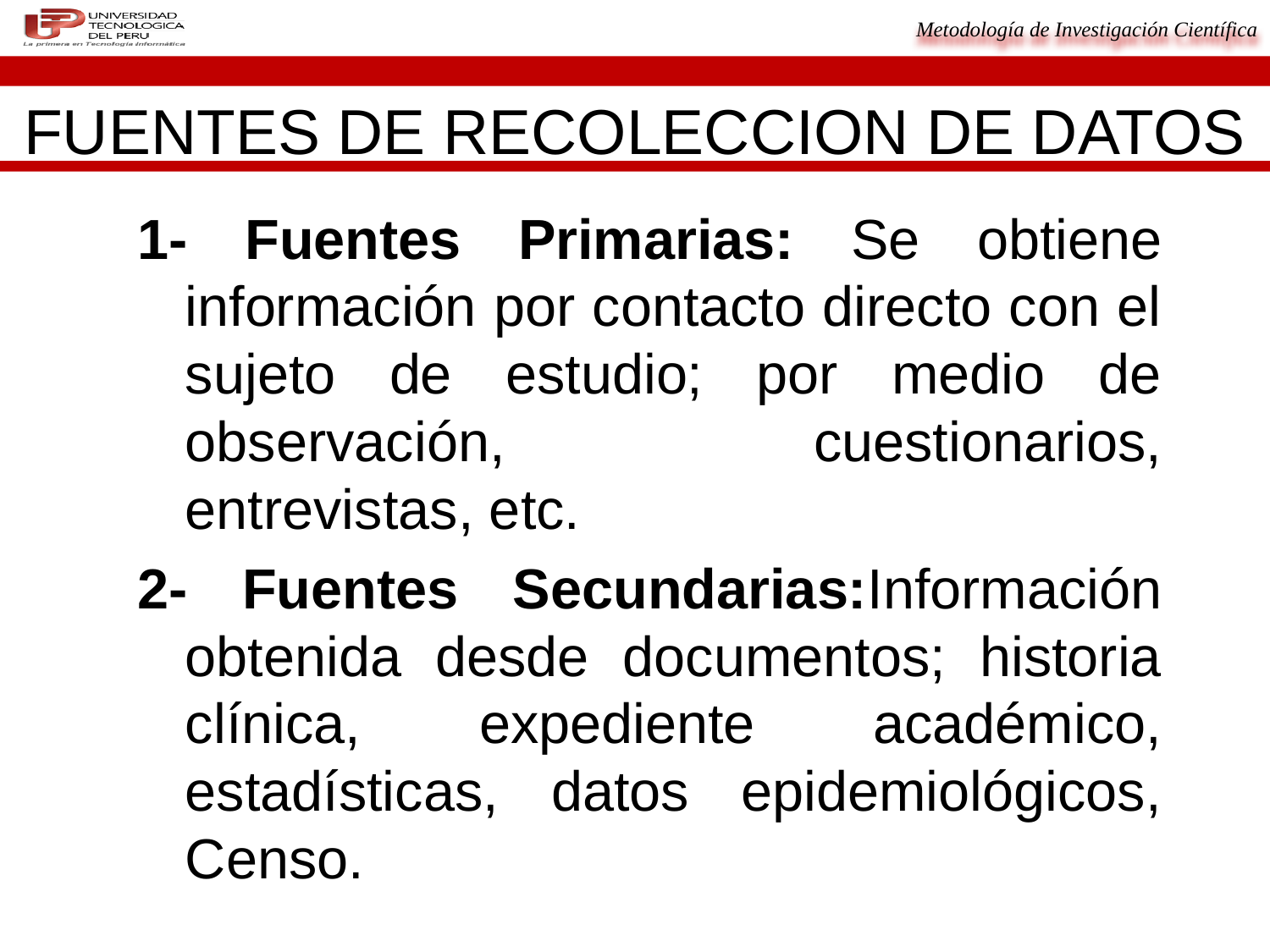

# FUENTES DE RECOLECCION DE DATOS
1- Fuentes Primarias: Se obtiene información por contacto directo con el sujeto de estudio; por medio de observación, cuestionarios, entrevistas, etc.
2- Fuentes Secundarias:Información obtenida desde documentos; historia clínica, expediente académico, estadísticas, datos epidemiológicos, Censo.